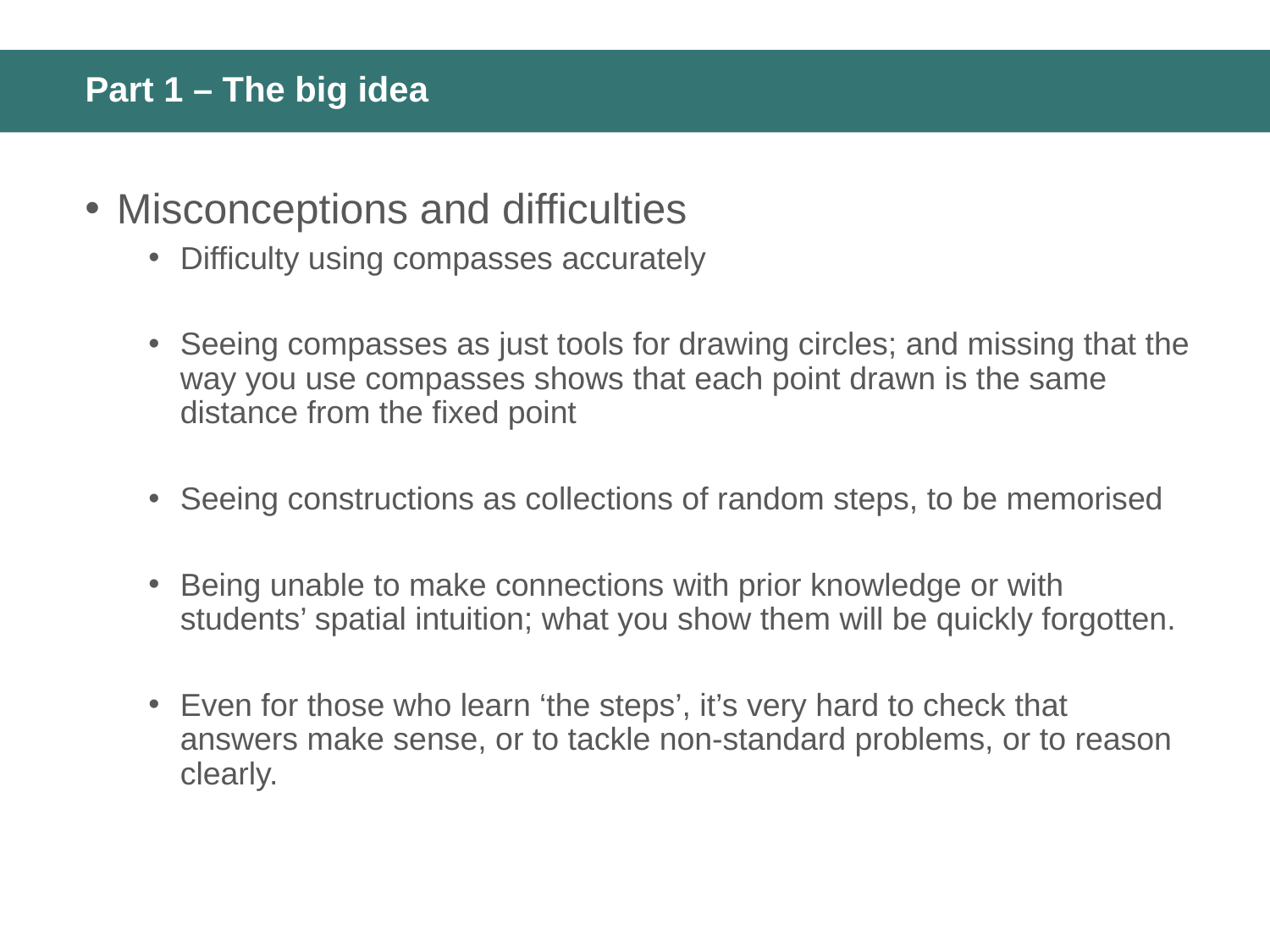

# Part 1 – The big idea
Misconceptions and difficulties
Difficulty using compasses accurately

Seeing compasses as just tools for drawing circles; and missing that the way you use compasses shows that each point drawn is the same distance from the fixed point

Seeing constructions as collections of random steps, to be memorised

Being unable to make connections with prior knowledge or with students’ spatial intuition; what you show them will be quickly forgotten.

Even for those who learn ‘the steps’, it’s very hard to check that answers make sense, or to tackle non-standard problems, or to reason clearly.